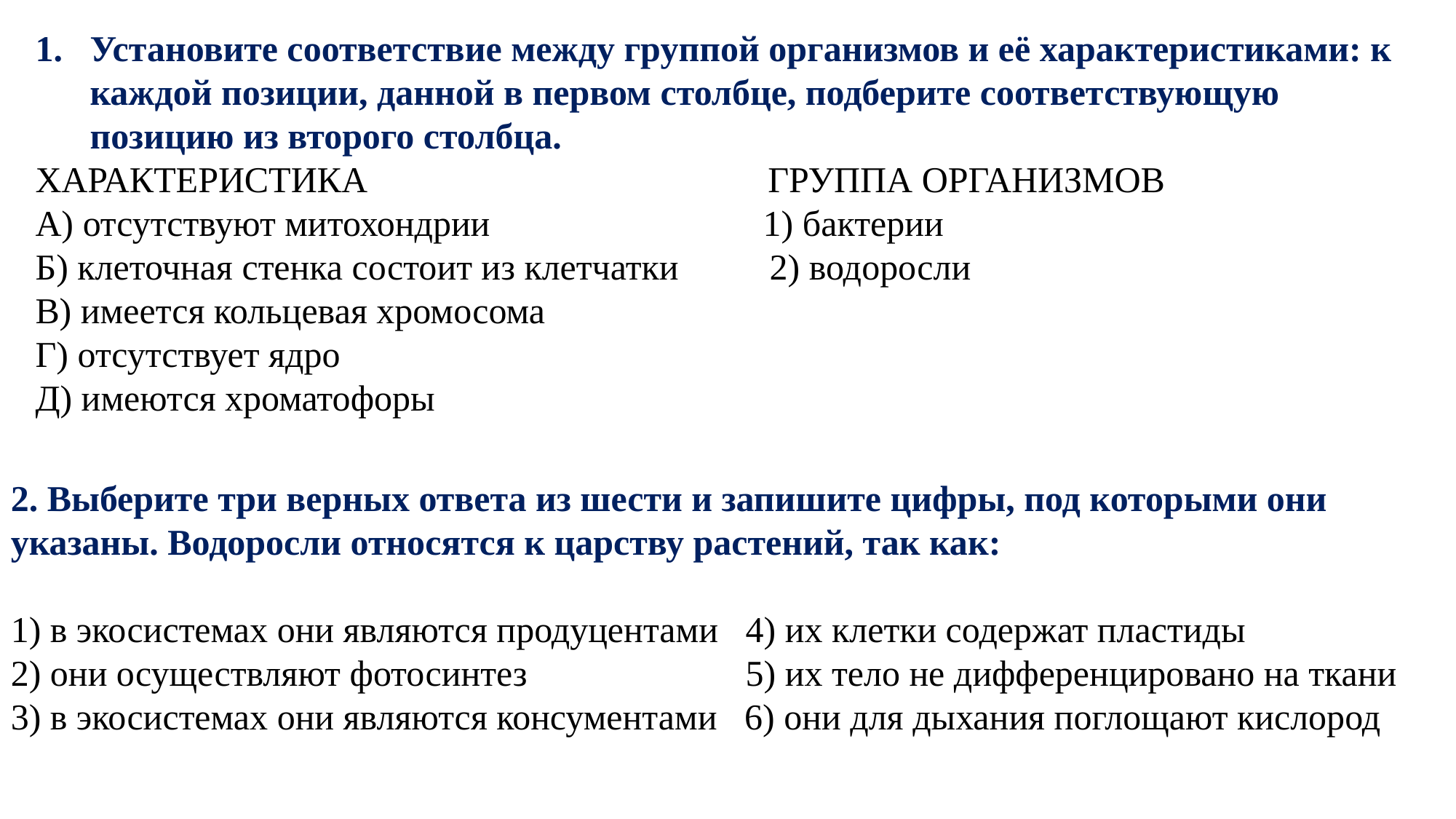

Установите соответствие между группой организмов и её характеристиками: к каждой позиции, данной в первом столбце, подберите соответствующую позицию из второго столбца.
ХАРАКТЕРИСТИКА                                            ГРУППА ОРГАНИЗМОВ
А) отсутствуют митохондрии                              1) бактерии
Б) клеточная стенка состоит из клетчатки          2) водоросли
В) имеется кольцевая хромосома
Г) отсутствует ядро
Д) имеются хроматофоры

2. Выберите три верных ответа из шести и запишите цифры, под которыми они указаны. Водоросли относятся к царству растений, так как:

1) в экосистемах они являются продуцентами   4) их клетки содержат пластиды
2) они осуществляют фотосинтез                        5) их тело не дифференцировано на ткани
3) в экосистемах они являются консументами   6) они для дыхания поглощают кислород